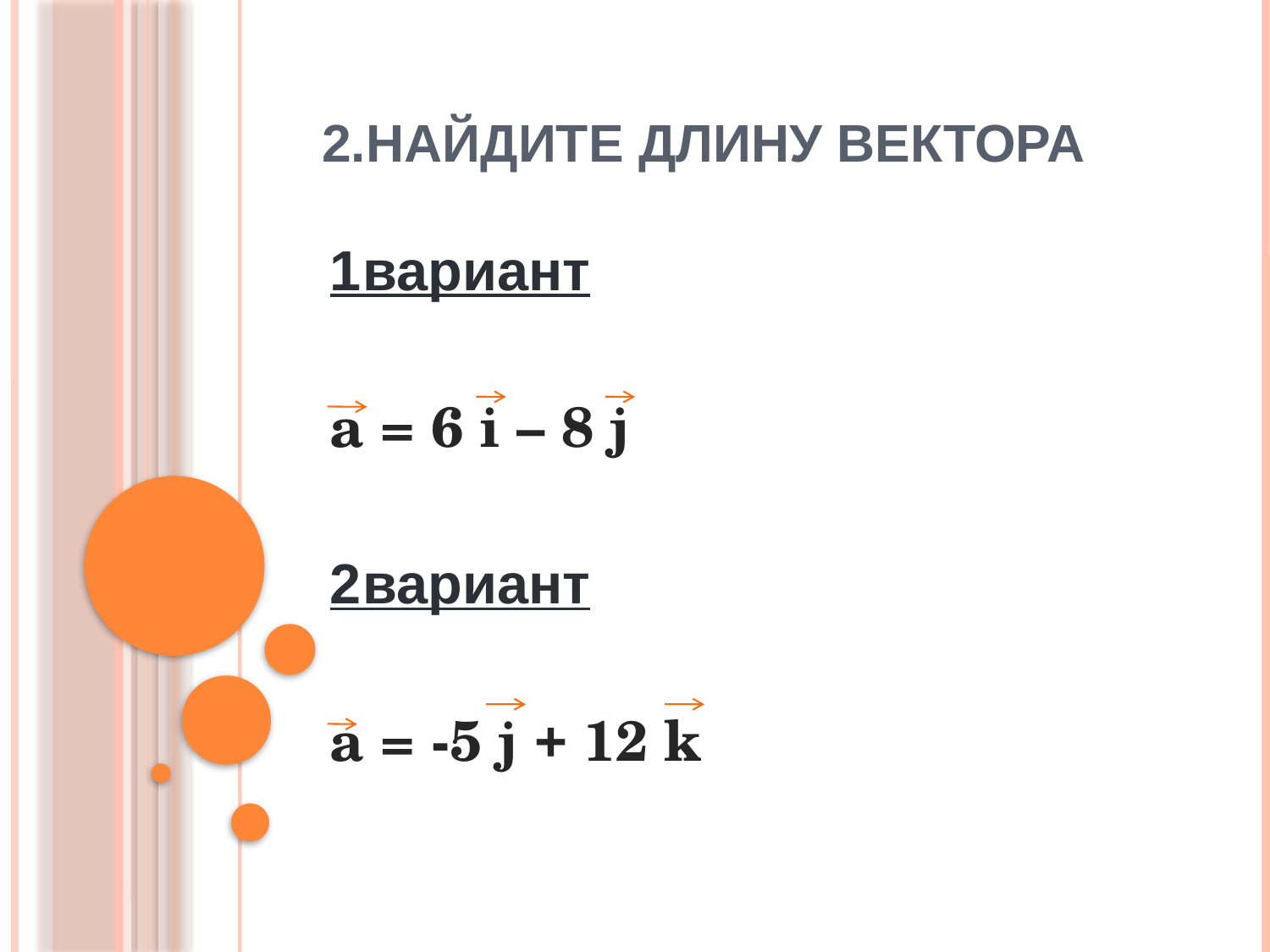

# 2.Найдите длину вектора
1вариант

a = 6 i – 8 j

2вариант

a = -5 j + 12 k